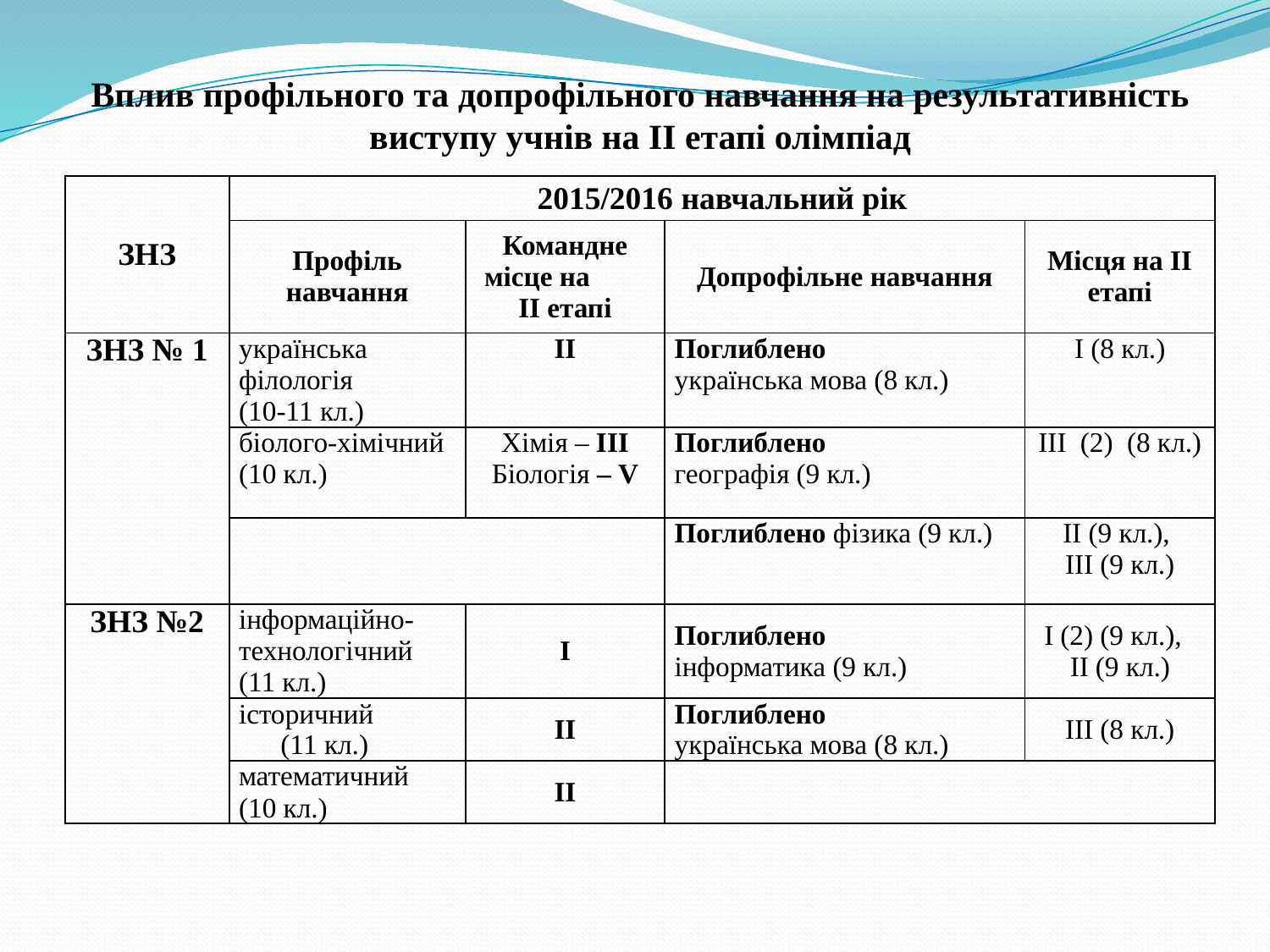

# Вплив профільного та допрофільного навчання на результативність виступу учнів на ІІ етапі олімпіад
| ЗНЗ | 2015/2016 навчальний рік |  |  |  |
| --- | --- | --- | --- | --- |
|  | Профіль навчання | Командне місце на ІІ етапі | Допрофільне навчання | Місця на ІІ етапі |
| ЗНЗ № 1 | українська філологія (10-11 кл.) | ІІ | Поглиблено українська мова (8 кл.) | І (8 кл.) |
|  | біолого-хімічний (10 кл.) | Хімія – ІІІ Біологія – V | Поглиблено географія (9 кл.) | ІІІ (2) (8 кл.) |
|  |  |  | Поглиблено фізика (9 кл.) | ІІ (9 кл.), ІІІ (9 кл.) |
| ЗНЗ №2 | інформаційно-технологічний (11 кл.) | І | Поглиблено інформатика (9 кл.) | І (2) (9 кл.), ІІ (9 кл.) |
|  | історичний (11 кл.) | ІІ | Поглиблено українська мова (8 кл.) | ІІІ (8 кл.) |
|  | математичний (10 кл.) | ІІ |  |  |